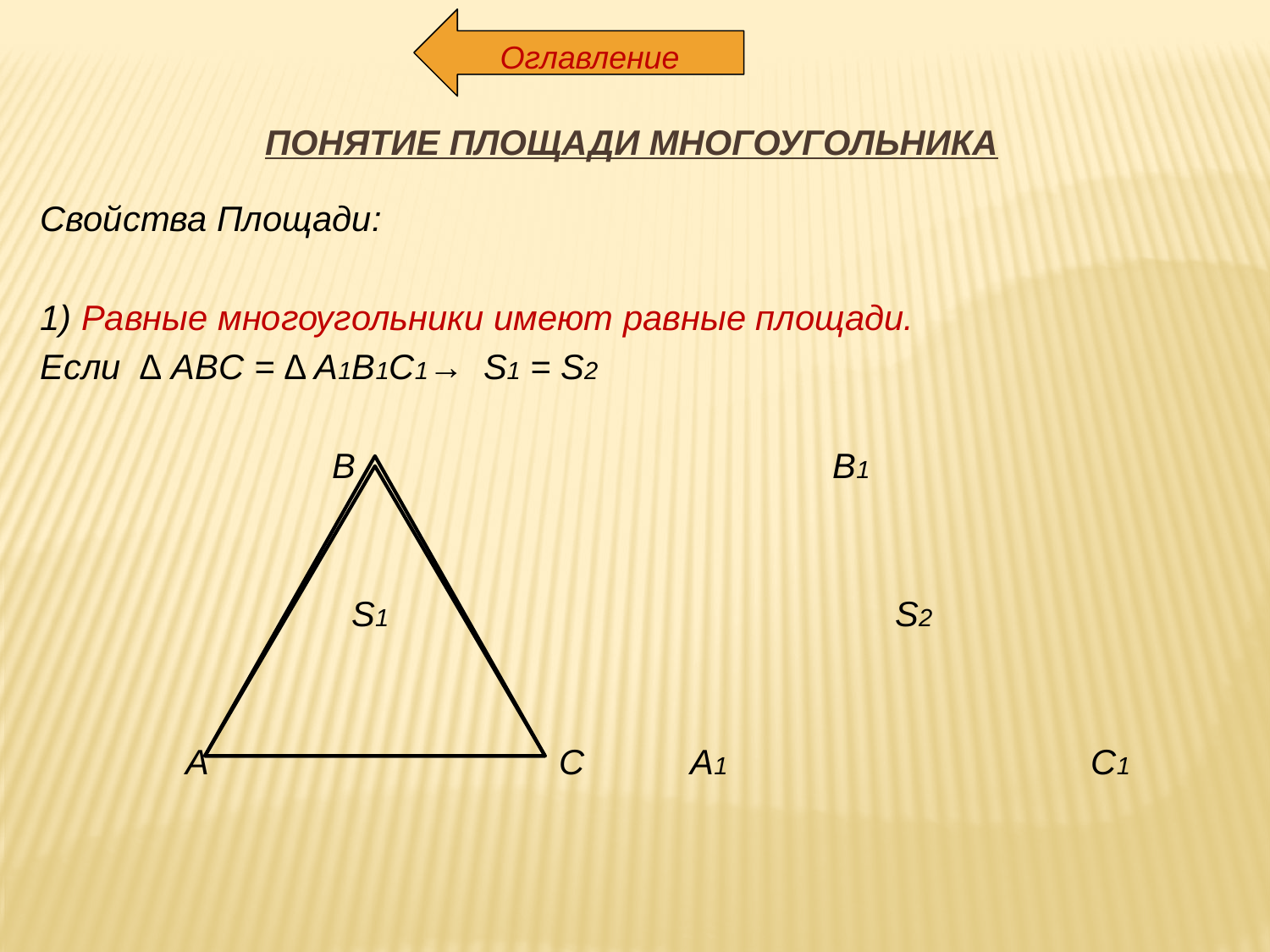

Оглавление
# ПОНЯТИЕ ПЛОЩАДИ МНОГОУГОЛЬНИКА
Свойства Площади:

1) Равные многоугольники имеют равные площади.
Если  ∆ ABC = ∆ A1B1C1→  S1 = S2

                              B                                                 B1

                                S1                                                    S2

               A                                    C           A1                                                    C1